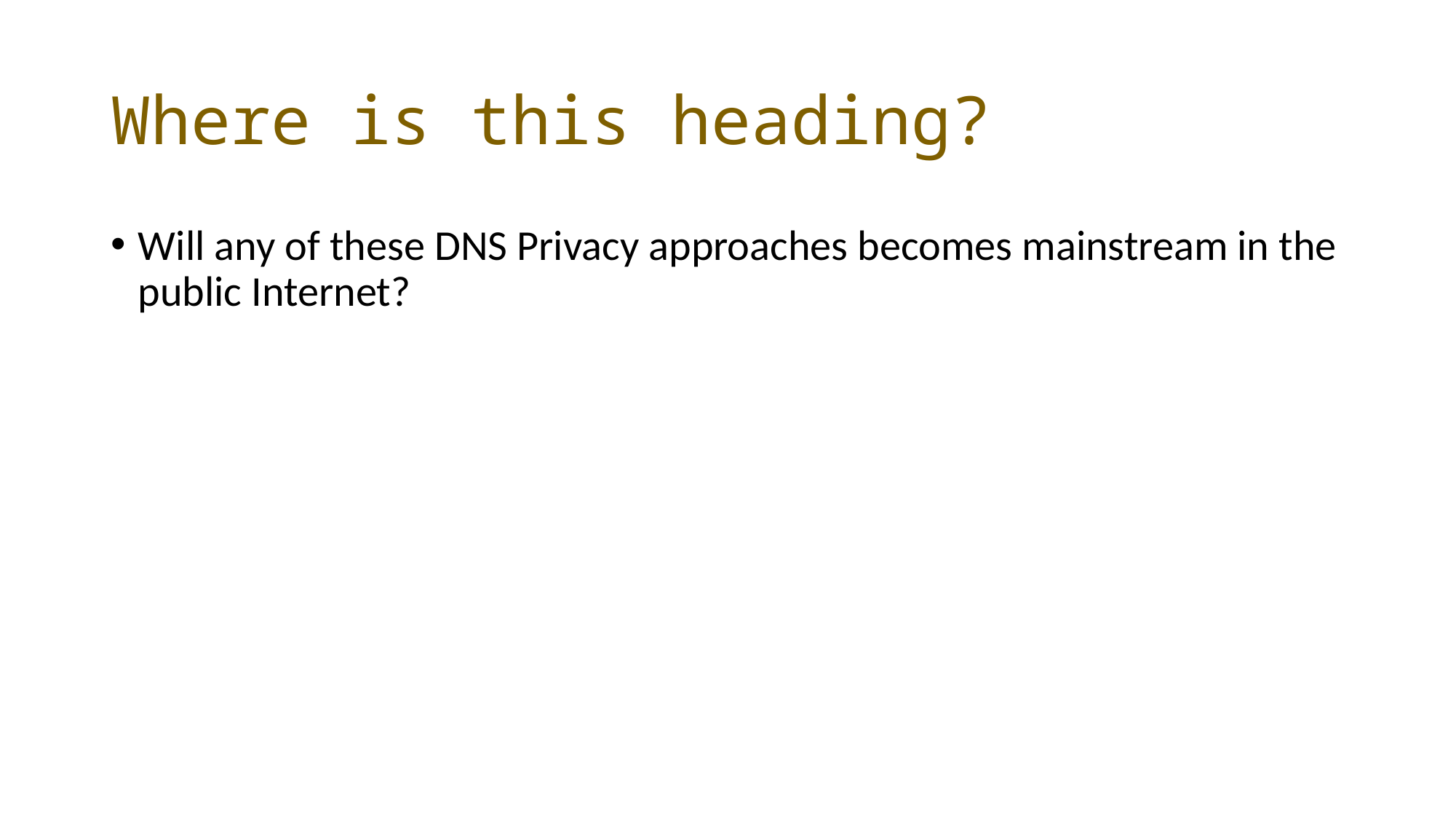

# Where is this heading?
Will any of these DNS Privacy approaches becomes mainstream in the public Internet?